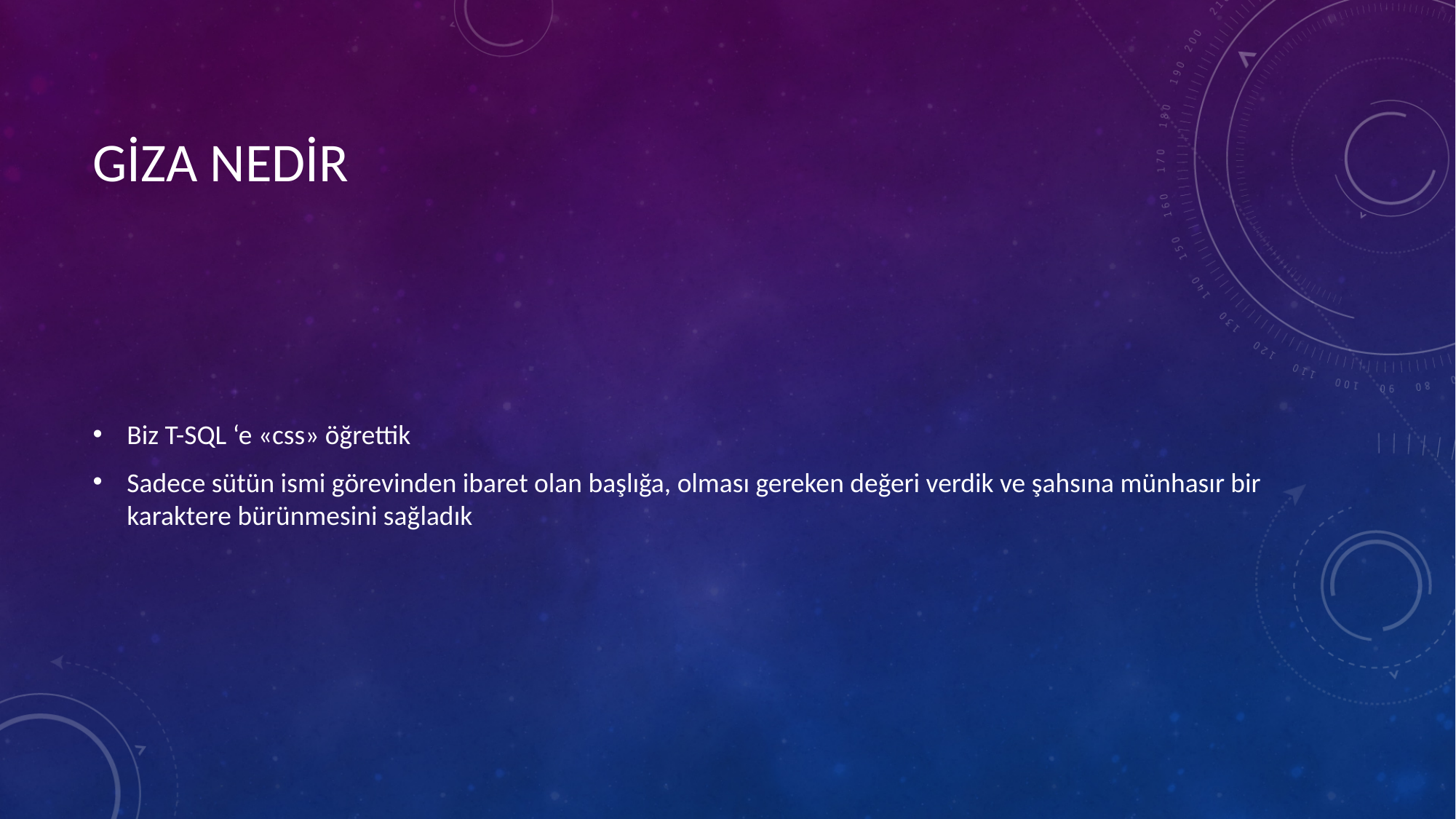

# Giza Nedir
Biz T-SQL ‘e «css» öğrettik
Sadece sütün ismi görevinden ibaret olan başlığa, olması gereken değeri verdik ve şahsına münhasır bir karaktere bürünmesini sağladık